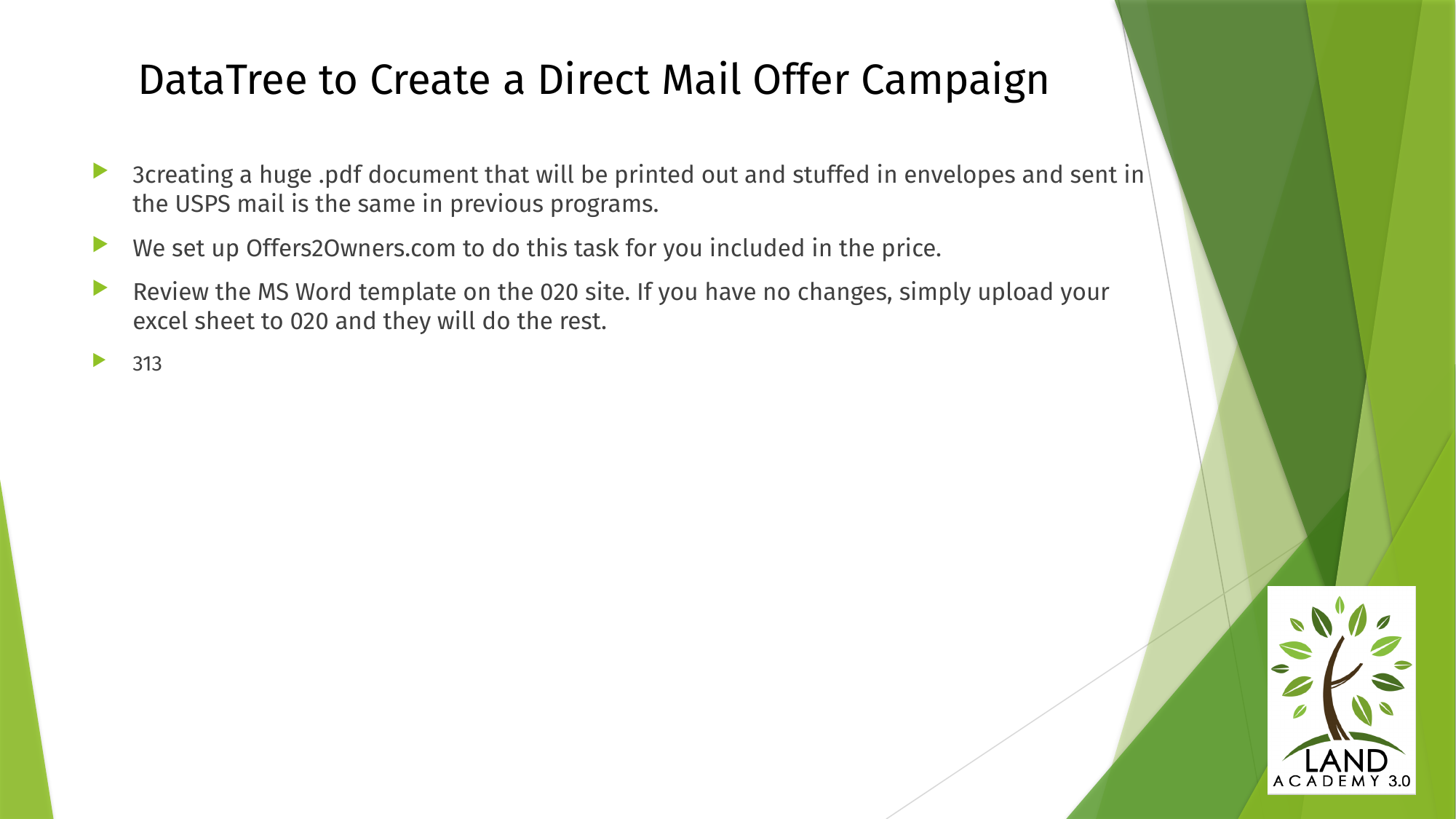

# DataTree to Create a Direct Mail Offer Campaign
3creating a huge .pdf document that will be printed out and stuffed in envelopes and sent in the USPS mail is the same in previous programs.
We set up Offers2Owners.com to do this task for you included in the price.
Review the MS Word template on the 020 site. If you have no changes, simply upload your excel sheet to 020 and they will do the rest.
313